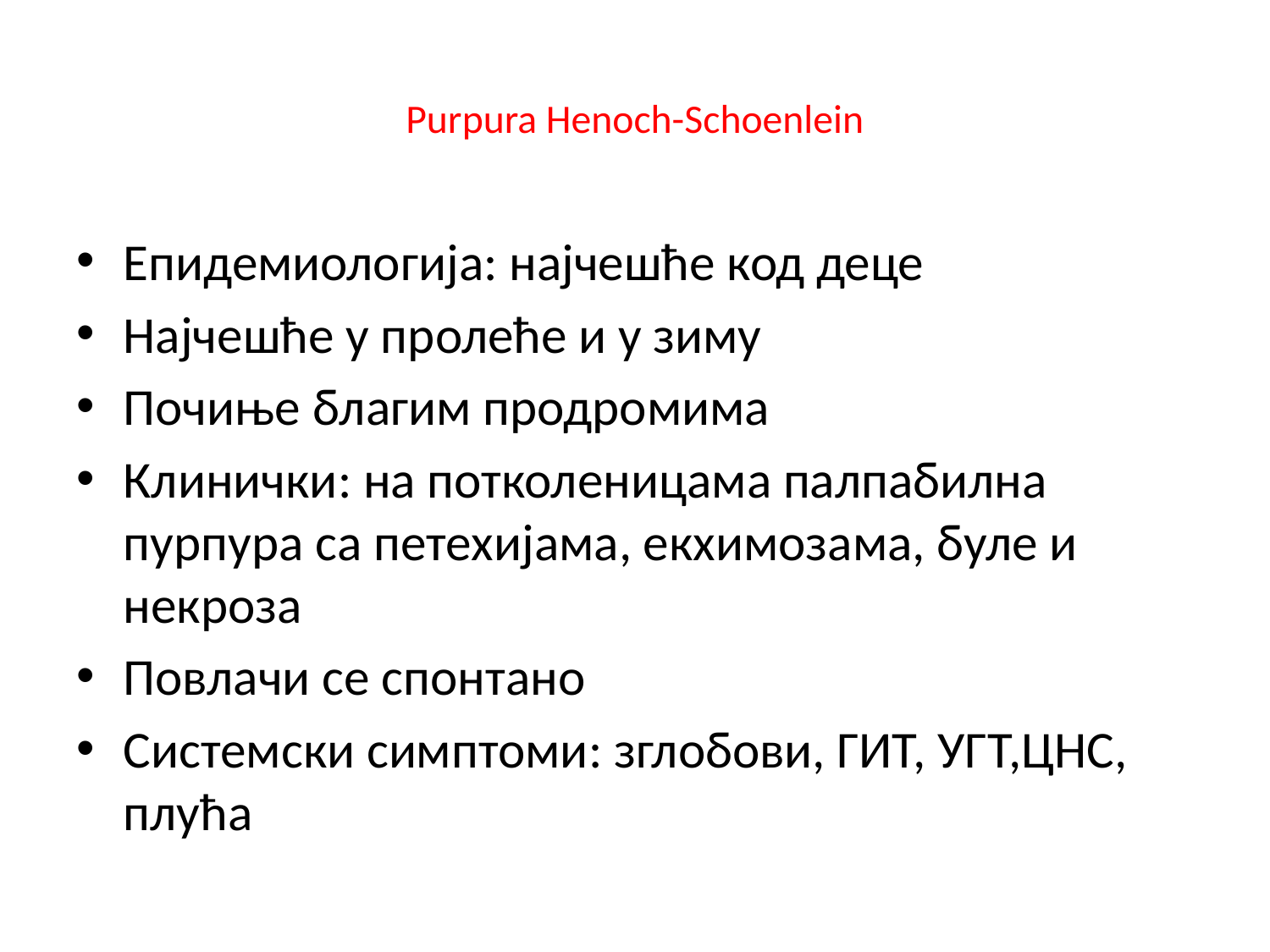

# Purpura Henoch-Schoenlein
Епидемиологија: најчешће код деце
Најчешће у пролеће и у зиму
Почиње благим продромима
Клинички: на потколеницама палпабилна пурпура са петехијама, екхимозама, буле и некроза
Повлачи се спонтано
Системски симптоми: зглобови, ГИТ, УГТ,ЦНС, плућа